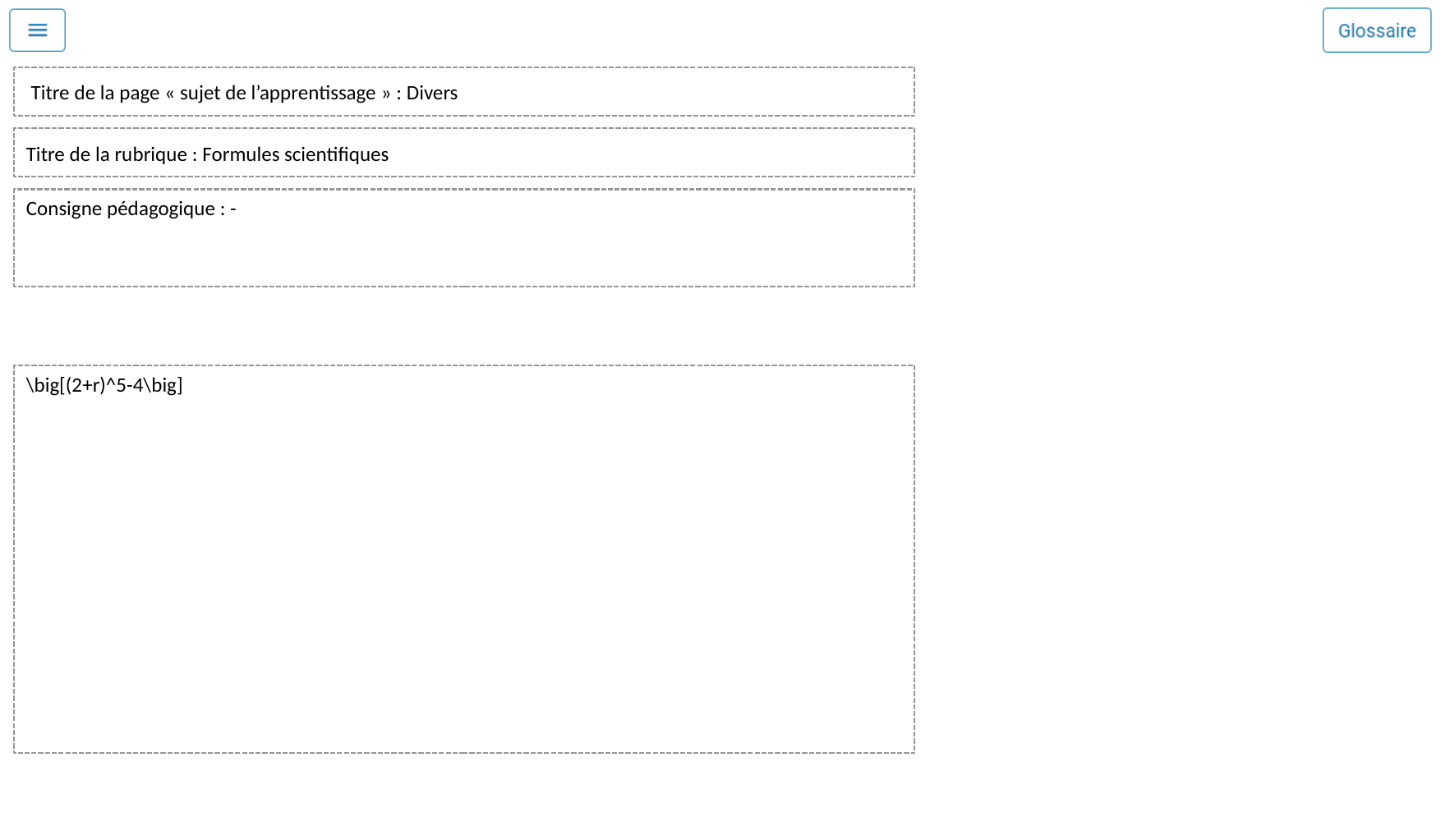

Titre de la page « sujet de l’apprentissage » : Divers
Titre de la rubrique : Formules scientifiques
Consigne pédagogique : -
\big[(2+r)^5-4\big]